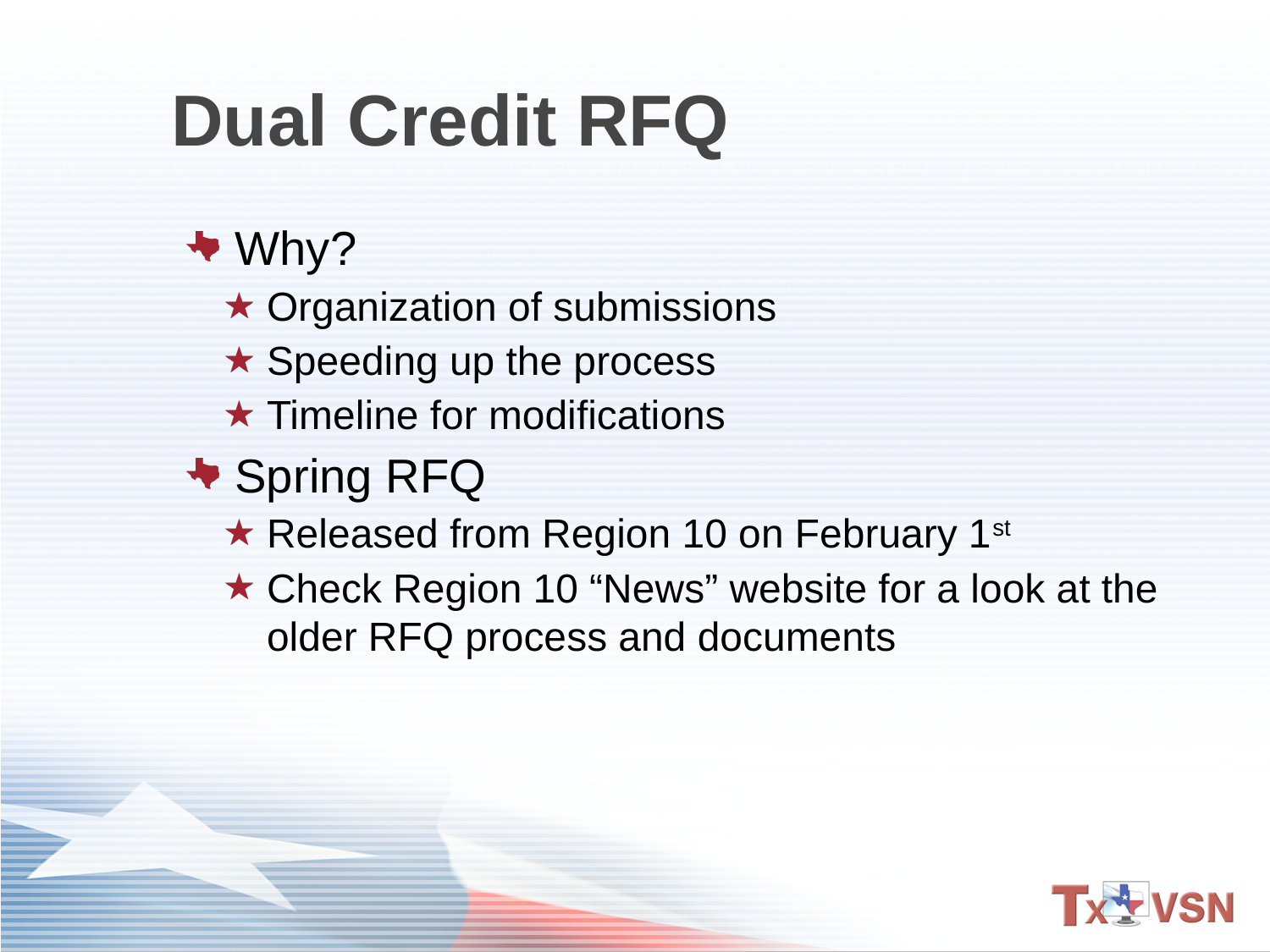

# Dual Credit RFQ
Why?
Organization of submissions
Speeding up the process
Timeline for modifications
Spring RFQ
Released from Region 10 on February 1st
Check Region 10 “News” website for a look at the older RFQ process and documents